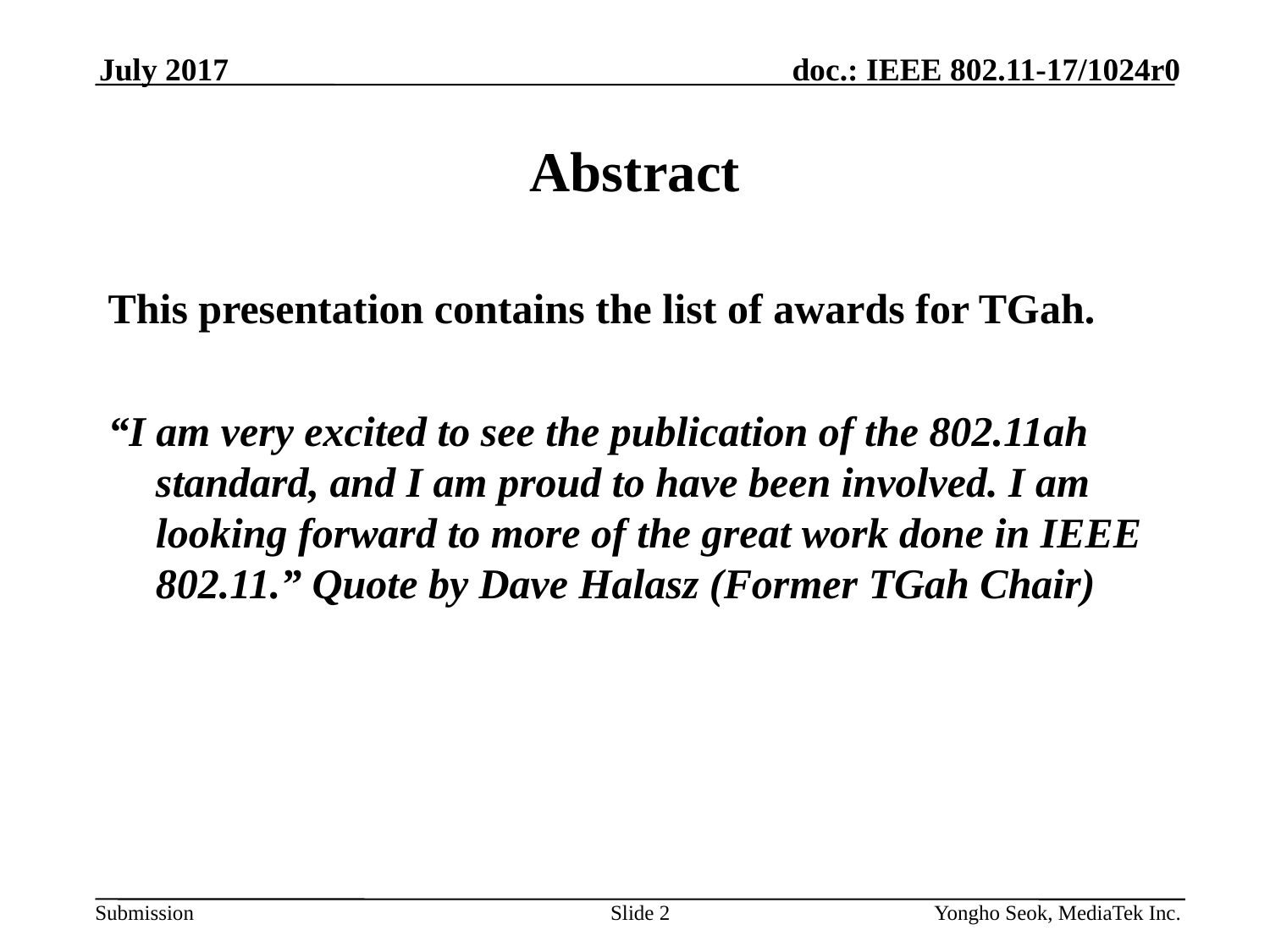

July 2017
# Abstract
This presentation contains the list of awards for TGah.

“I am very excited to see the publication of the 802.11ah standard, and I am proud to have been involved. I am looking forward to more of the great work done in IEEE 802.11.” Quote by Dave Halasz (Former TGah Chair)

Slide 2
Yongho Seok, MediaTek Inc.